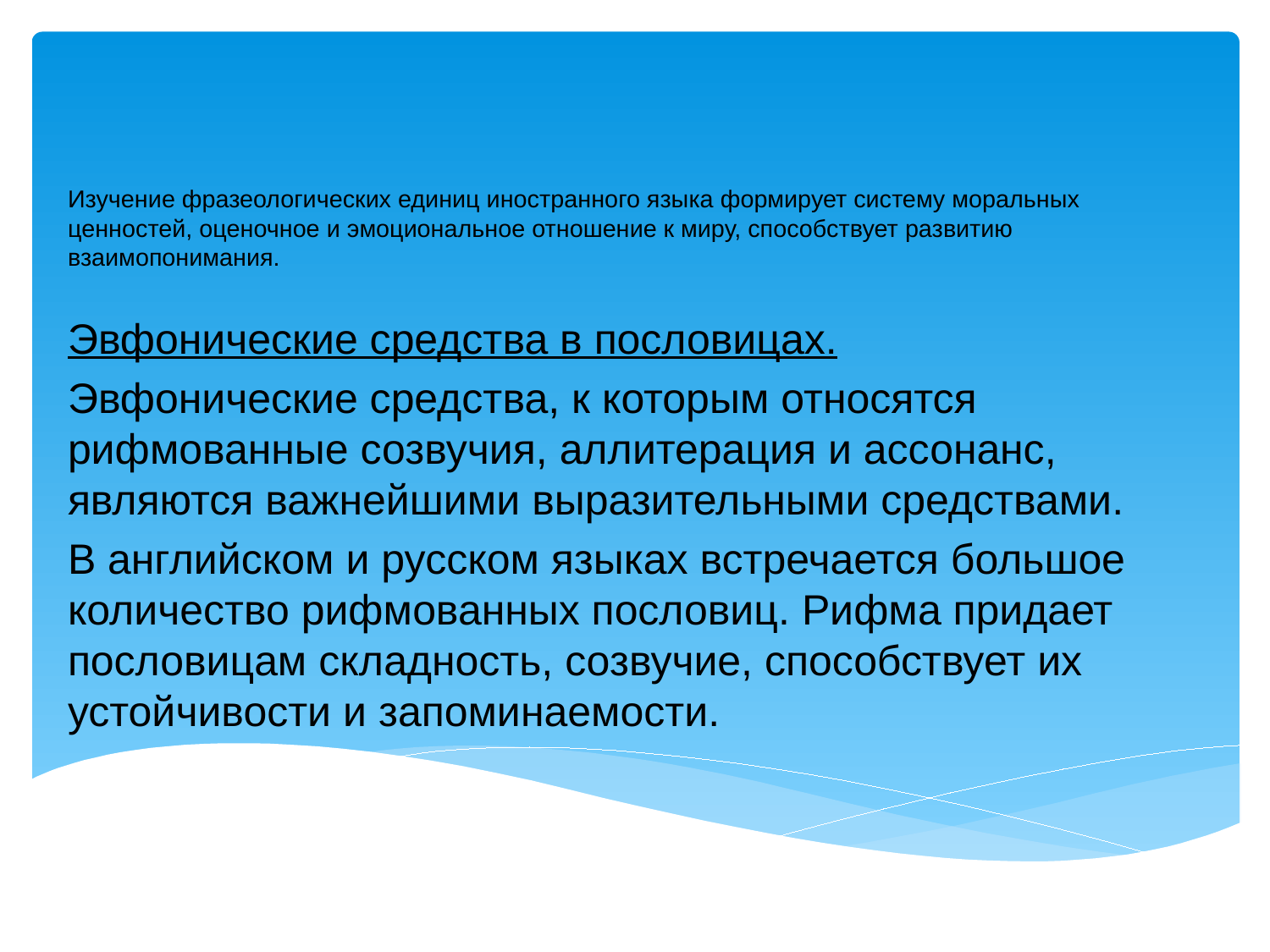

# Изучение фразеологических единиц иностранного языка формирует систему моральных ценностей, оценочное и эмоциональное отношение к миру, способствует развитию взаимопонимания.

Эвфонические средства в пословицах.
Эвфонические средства, к которым относятся рифмованные созвучия, аллитерация и ассонанс, являются важнейшими выразительными средствами.
В английском и русском языках встречается большое количество рифмованных пословиц. Рифма придает пословицам складность, созвучие, способствует их устойчивости и запоминаемости.